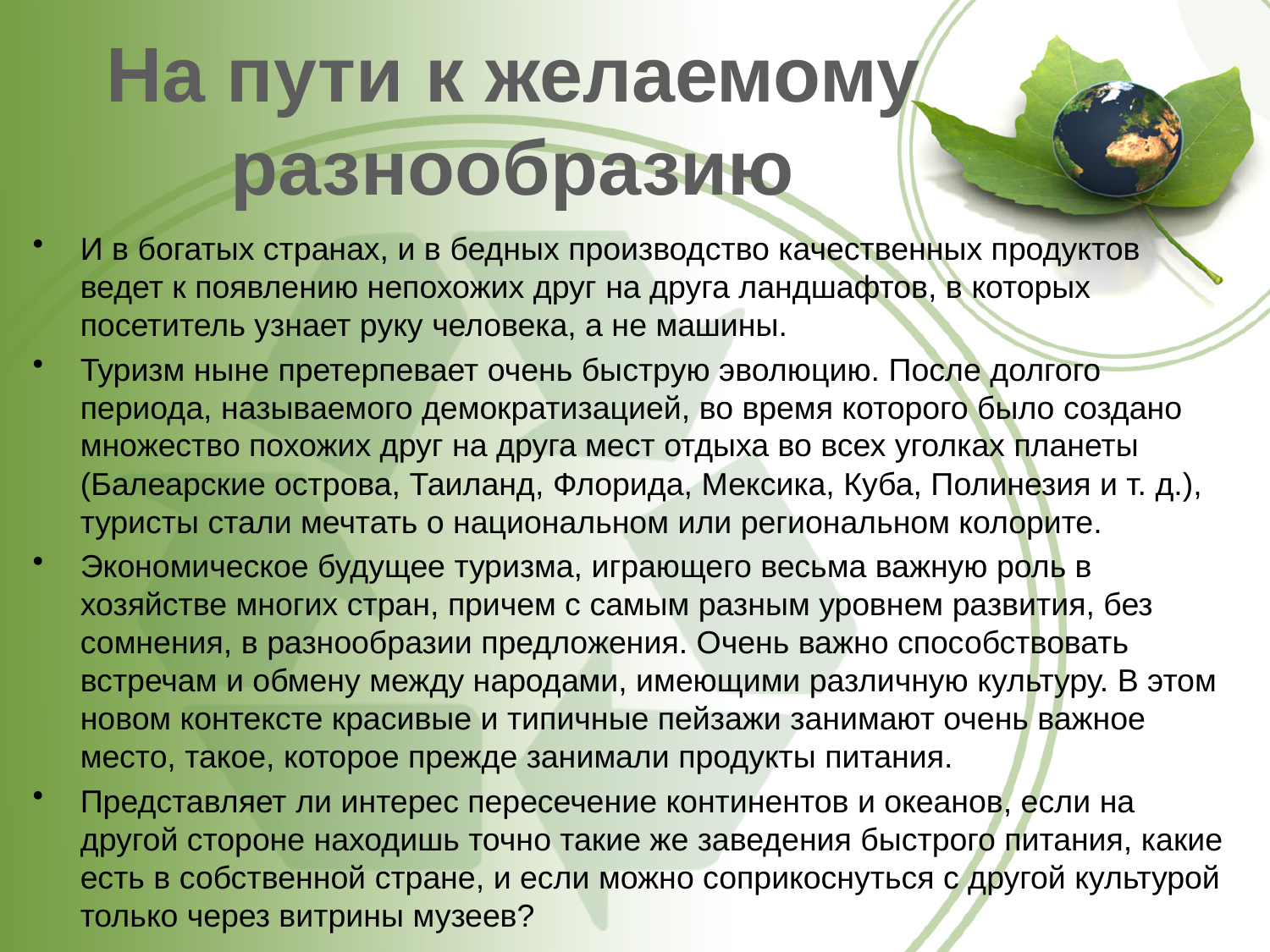

# На пути к желаемому разнообразию
И в богатых странах, и в бедных производство качественных продуктов ведет к появлению непохожих друг на друга ландшафтов, в которых посетитель узнает руку человека, а не машины.
Туризм ныне претерпевает очень быструю эволюцию. После долгого периода, называемого демократизацией, во время которого было создано множество похожих друг на друга мест отдыха во всех уголках планеты (Балеарские острова, Таиланд, Флорида, Мексика, Куба, Полинезия и т. д.), туристы стали мечтать о национальном или региональном колорите.
Экономическое будущее туризма, играющего весьма важную роль в хозяйстве многих стран, причем с самым разным уровнем развития, без сомнения, в разнообразии предложения. Очень важно способствовать встречам и обмену между народами, имеющими различную культуру. В этом новом контексте красивые и типичные пейзажи занимают очень важное место, такое, которое прежде занимали продукты питания.
Представляет ли интерес пересечение континентов и океанов, если на другой стороне находишь точно такие же заведения быстрого питания, какие есть в собственной стране, и если можно соприкоснуться с другой культурой только через витрины музеев?